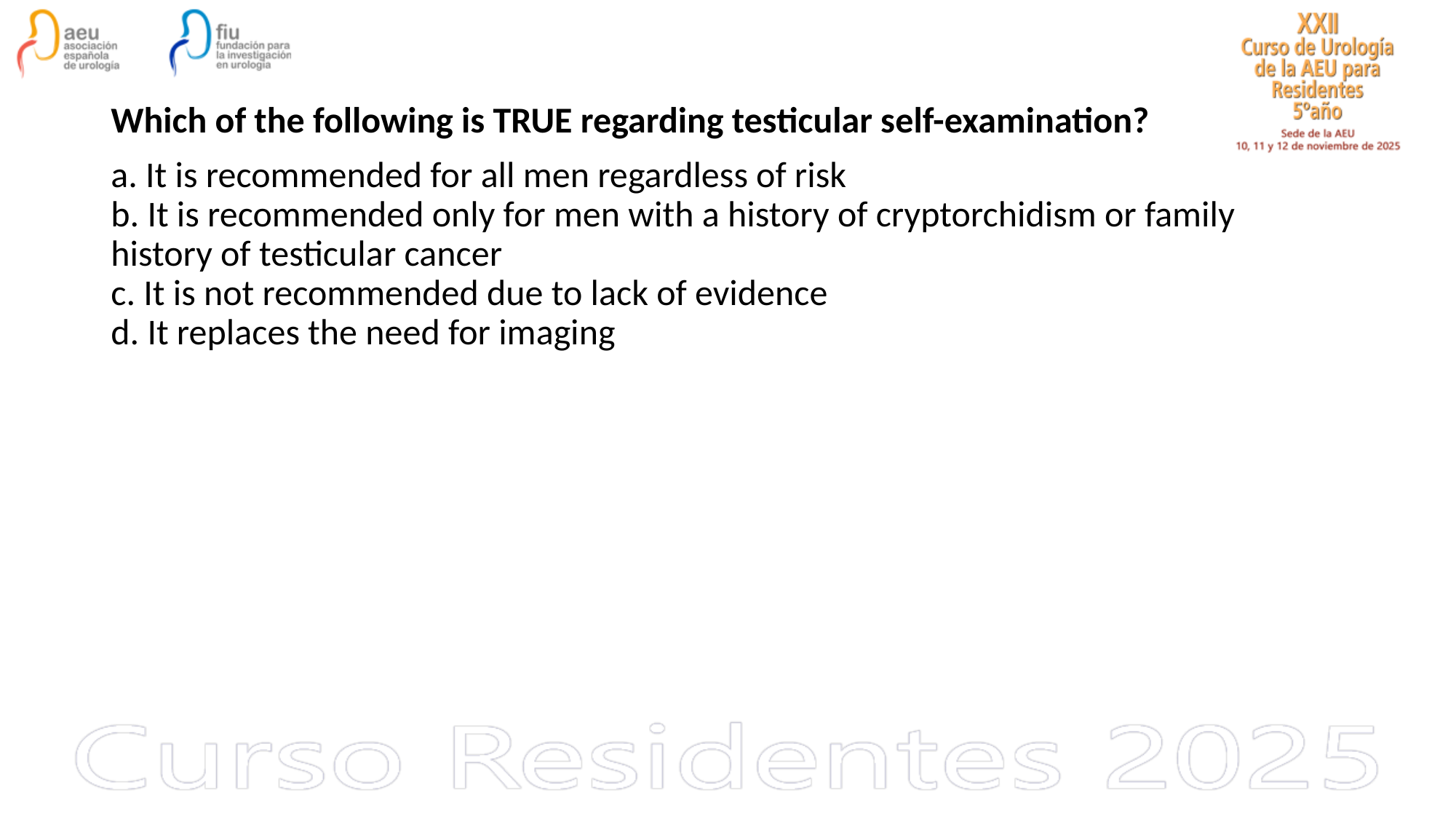

Which of the following is TRUE regarding testicular self-examination?
a. It is recommended for all men regardless of risk
b. It is recommended only for men with a history of cryptorchidism or family history of testicular cancer
c. It is not recommended due to lack of evidence
d. It replaces the need for imaging